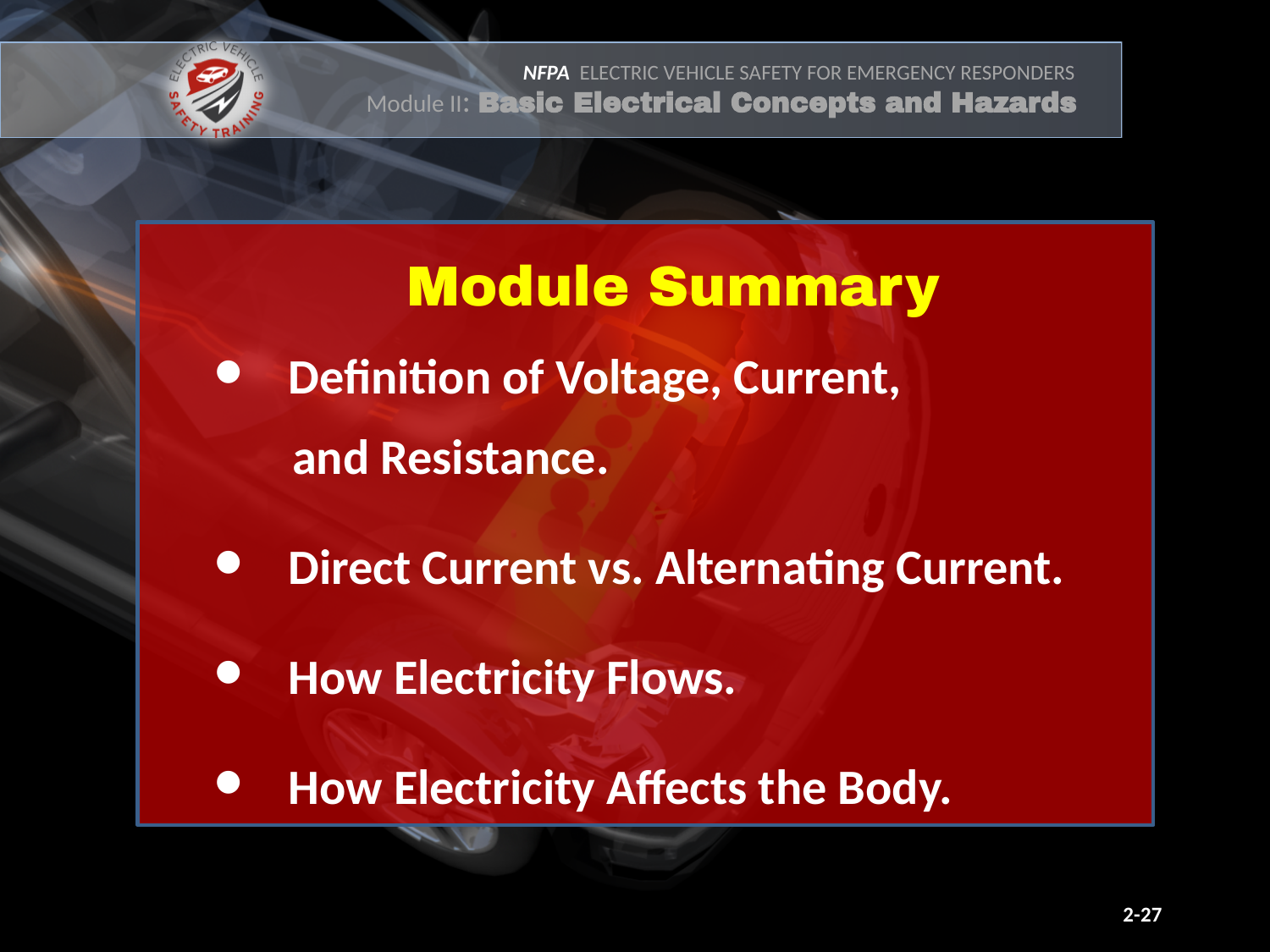

Module Summary
    Definition of Voltage, Current,
       and Resistance.
    Direct Current vs. Alternating Current.
    How Electricity Flows.
    How Electricity Affects the Body.
2-27